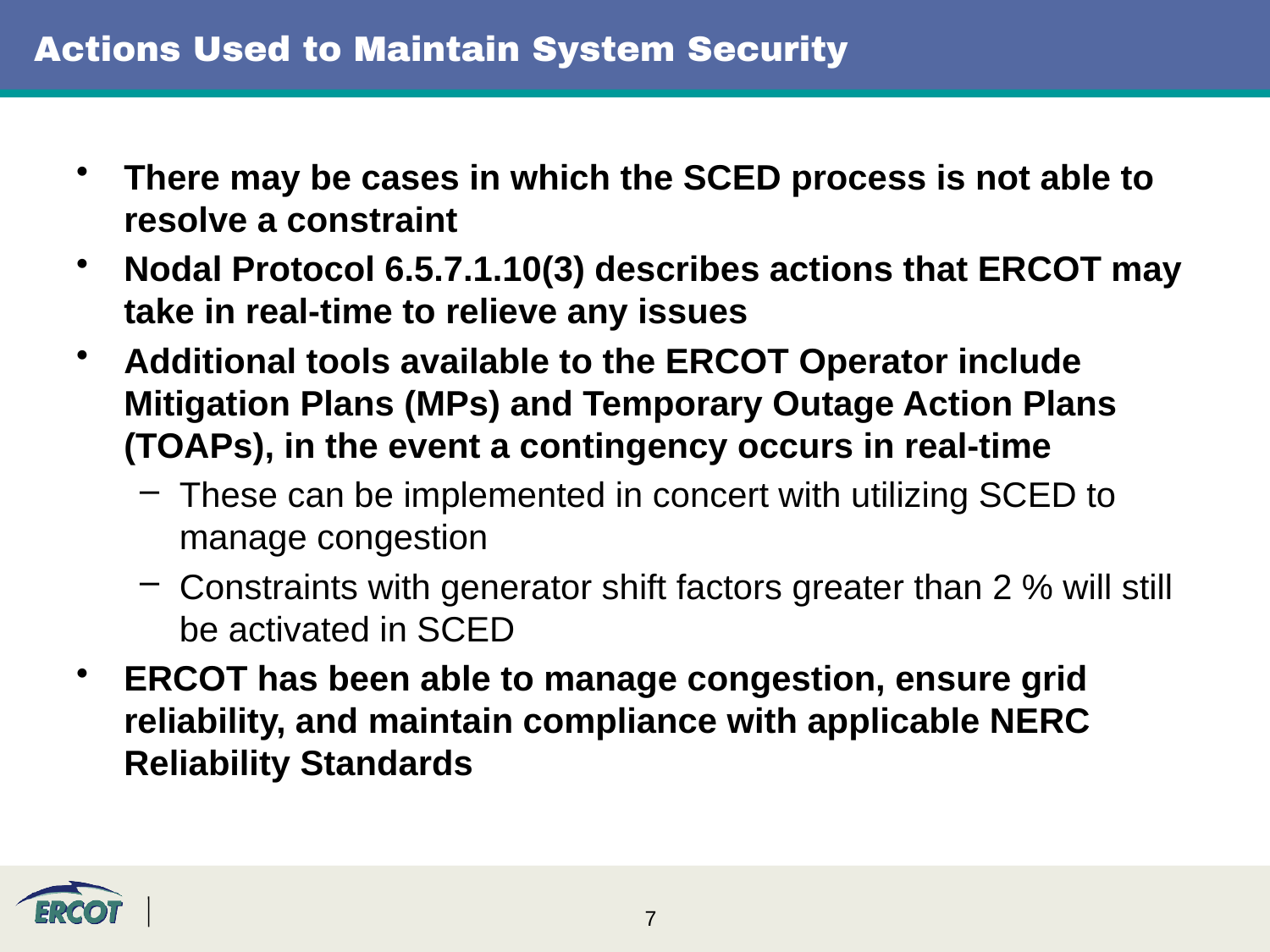

# Actions Used to Maintain System Security
There may be cases in which the SCED process is not able to resolve a constraint
Nodal Protocol 6.5.7.1.10(3) describes actions that ERCOT may take in real-time to relieve any issues
Additional tools available to the ERCOT Operator include Mitigation Plans (MPs) and Temporary Outage Action Plans (TOAPs), in the event a contingency occurs in real-time
These can be implemented in concert with utilizing SCED to manage congestion
Constraints with generator shift factors greater than 2 % will still be activated in SCED
ERCOT has been able to manage congestion, ensure grid reliability, and maintain compliance with applicable NERC Reliability Standards